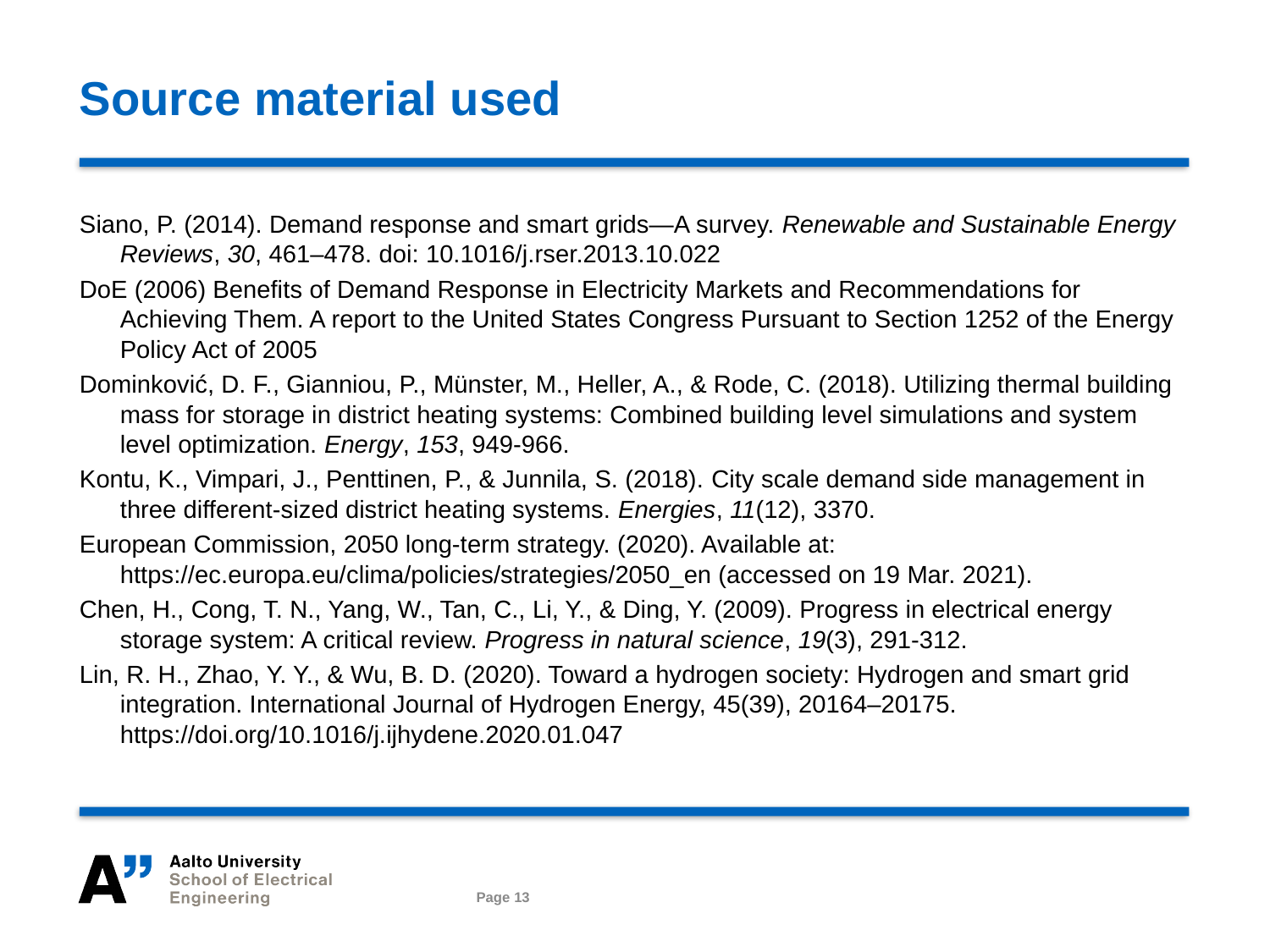

# Source material used
Siano, P. (2014). Demand response and smart grids—A survey. Renewable and Sustainable Energy Reviews, 30, 461–478. doi: 10.1016/j.rser.2013.10.022
DoE (2006) Benefits of Demand Response in Electricity Markets and Recommendations for Achieving Them. A report to the United States Congress Pursuant to Section 1252 of the Energy Policy Act of 2005
Dominković, D. F., Gianniou, P., Münster, M., Heller, A., & Rode, C. (2018). Utilizing thermal building mass for storage in district heating systems: Combined building level simulations and system level optimization. Energy, 153, 949-966.
Kontu, K., Vimpari, J., Penttinen, P., & Junnila, S. (2018). City scale demand side management in three different-sized district heating systems. Energies, 11(12), 3370.
European Commission, 2050 long-term strategy. (2020). Available at: https://ec.europa.eu/clima/policies/strategies/2050_en (accessed on 19 Mar. 2021).
Chen, H., Cong, T. N., Yang, W., Tan, C., Li, Y., & Ding, Y. (2009). Progress in electrical energy storage system: A critical review. Progress in natural science, 19(3), 291-312.
Lin, R. H., Zhao, Y. Y., & Wu, B. D. (2020). Toward a hydrogen society: Hydrogen and smart grid integration. International Journal of Hydrogen Energy, 45(39), 20164–20175. https://doi.org/10.1016/j.ijhydene.2020.01.047

Page 13